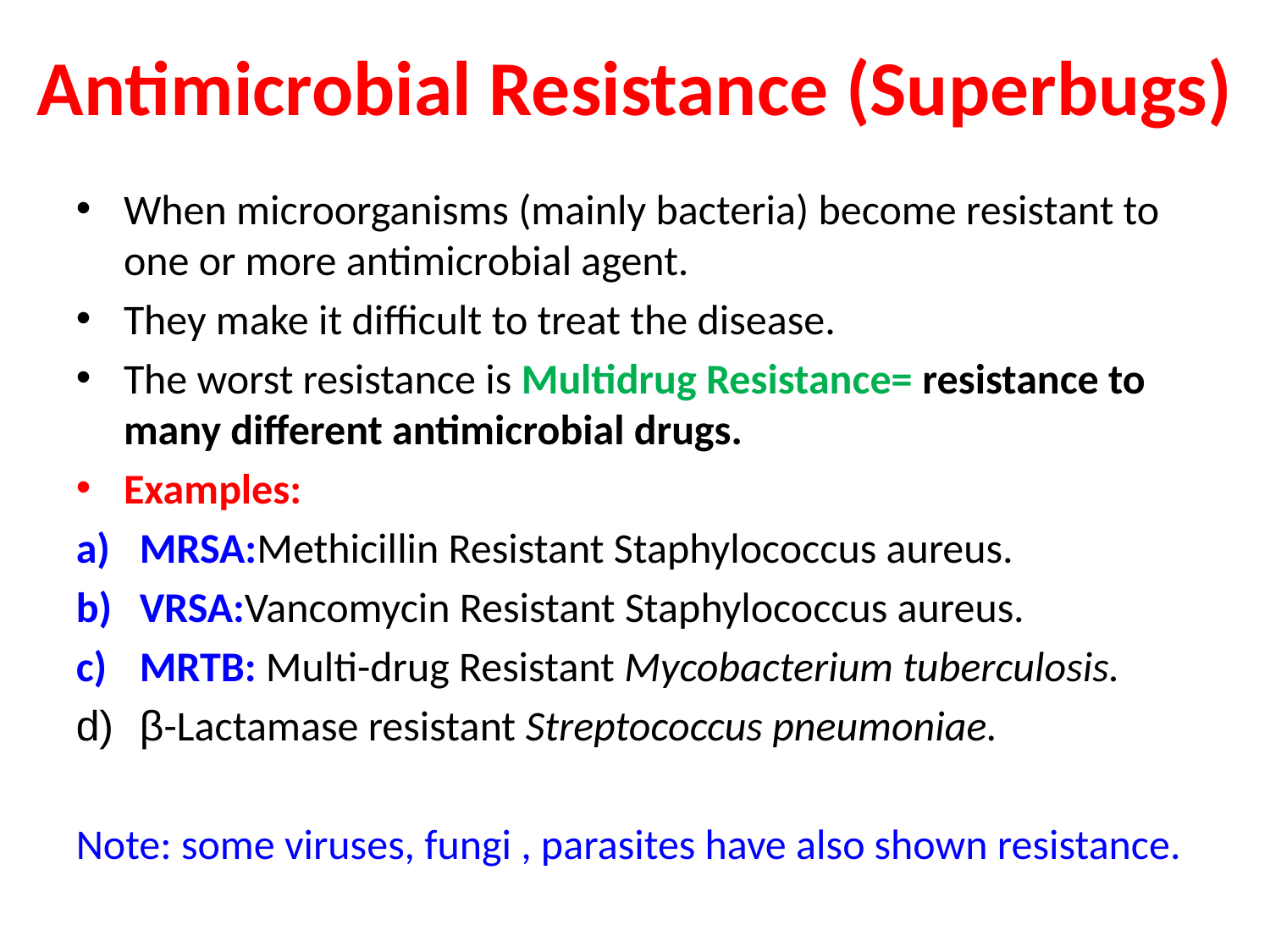

# Antimicrobial Resistance (Superbugs)
When microorganisms (mainly bacteria) become resistant to one or more antimicrobial agent.
They make it difficult to treat the disease.
The worst resistance is Multidrug Resistance= resistance to many different antimicrobial drugs.
Examples:
MRSA:Methicillin Resistant Staphylococcus aureus.
VRSA:Vancomycin Resistant Staphylococcus aureus.
MRTB: Multi-drug Resistant Mycobacterium tuberculosis.
β-Lactamase resistant Streptococcus pneumoniae.

Note: some viruses, fungi , parasites have also shown resistance.